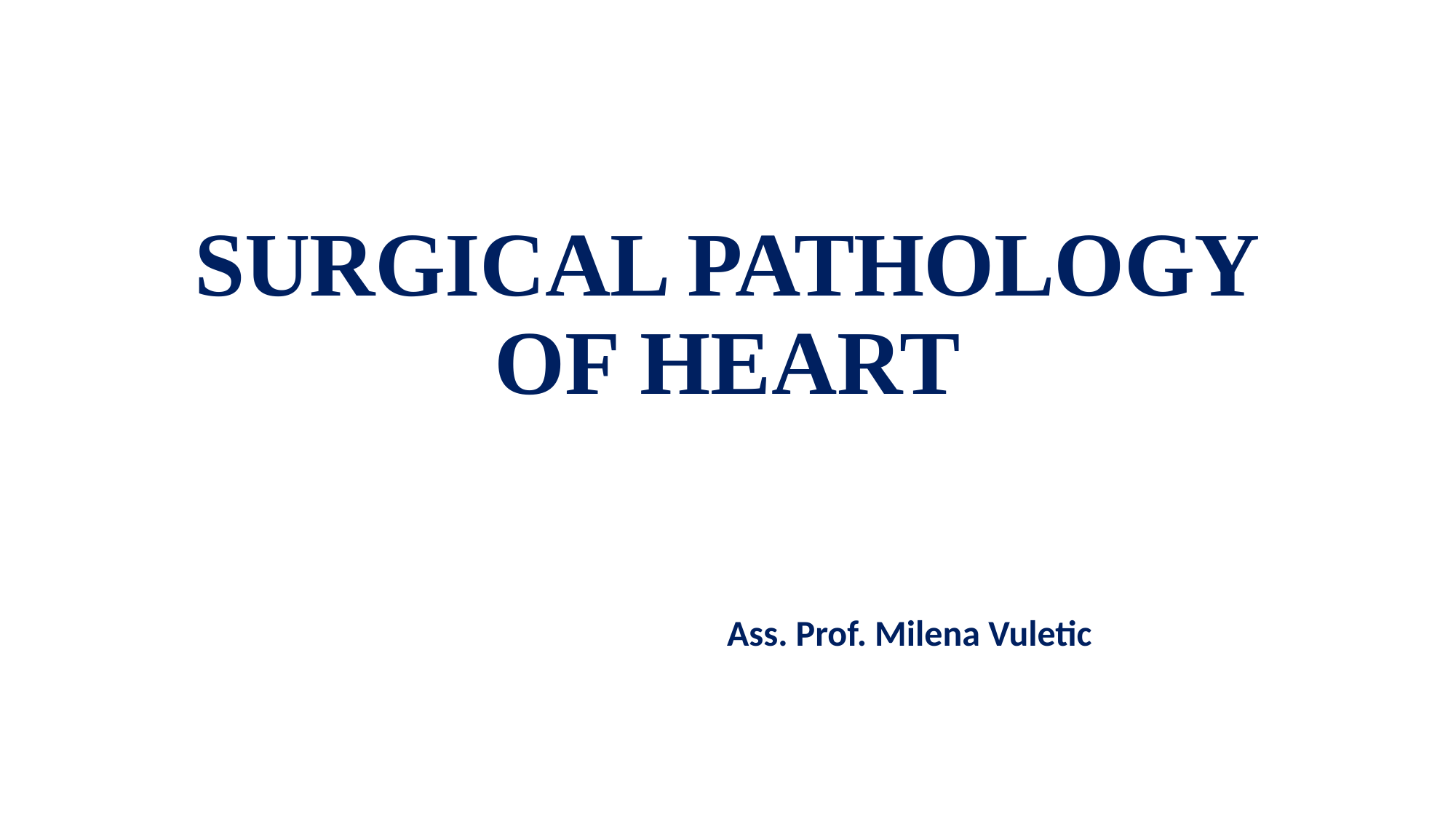

# SURGICAL PATHOLOGY OF HEART
Ass. Prof. Milena Vuletic